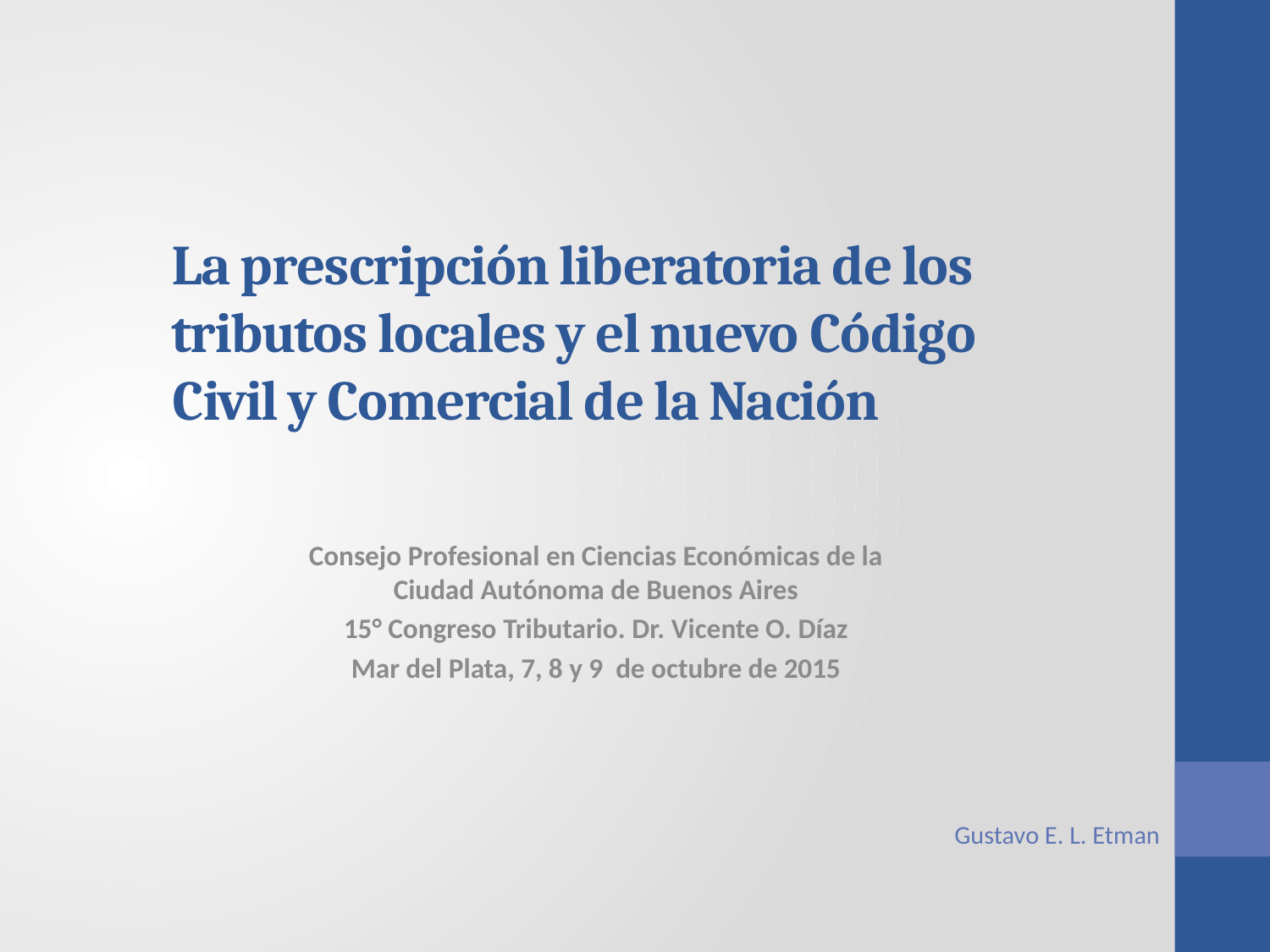

# La prescripción liberatoria de los tributos locales y el nuevo Código Civil y Comercial de la Nación
Consejo Profesional en Ciencias Económicas de la Ciudad Autónoma de Buenos Aires
15° Congreso Tributario. Dr. Vicente O. Díaz
Mar del Plata, 7, 8 y 9  de octubre de 2015

Gustavo E. L. Etman